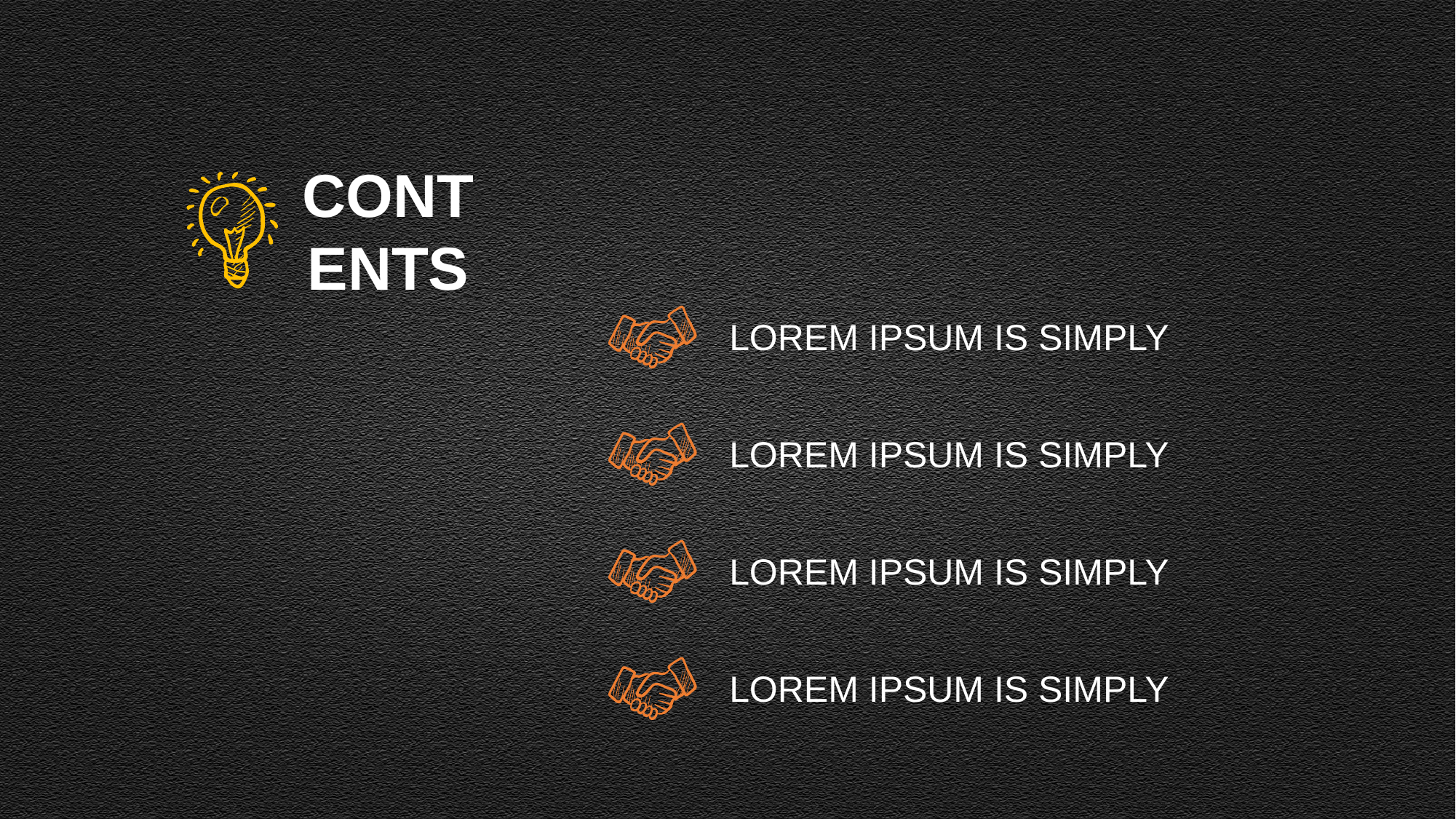

CONT
ENTS

LOREM IPSUM IS SIMPLY

LOREM IPSUM IS SIMPLY

LOREM IPSUM IS SIMPLY

LOREM IPSUM IS SIMPLY